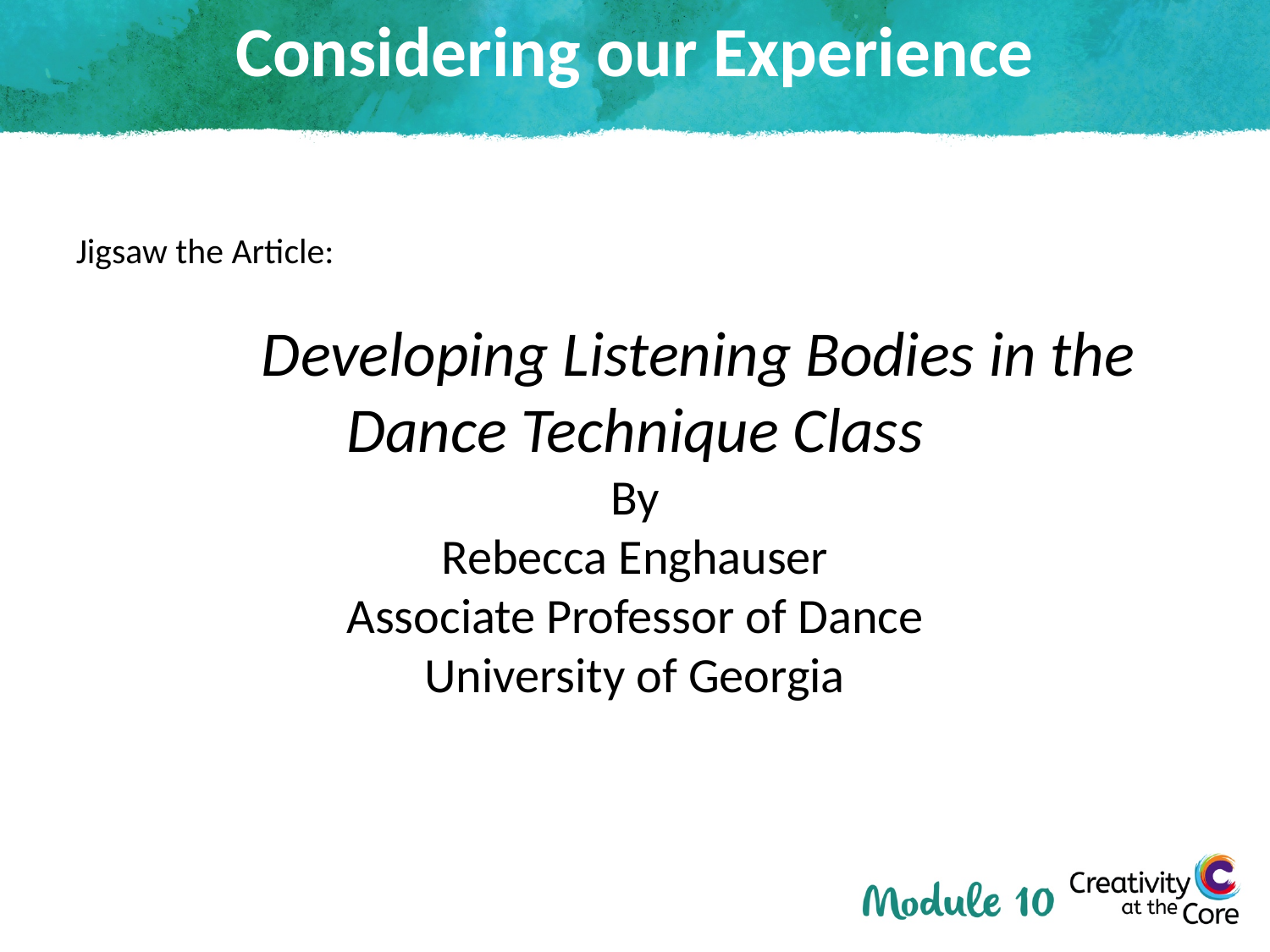

# Considering our Experience
Jigsaw the Article:

	Developing Listening Bodies in the Dance Technique Class
By
Rebecca Enghauser
Associate Professor of Dance
University of Georgia